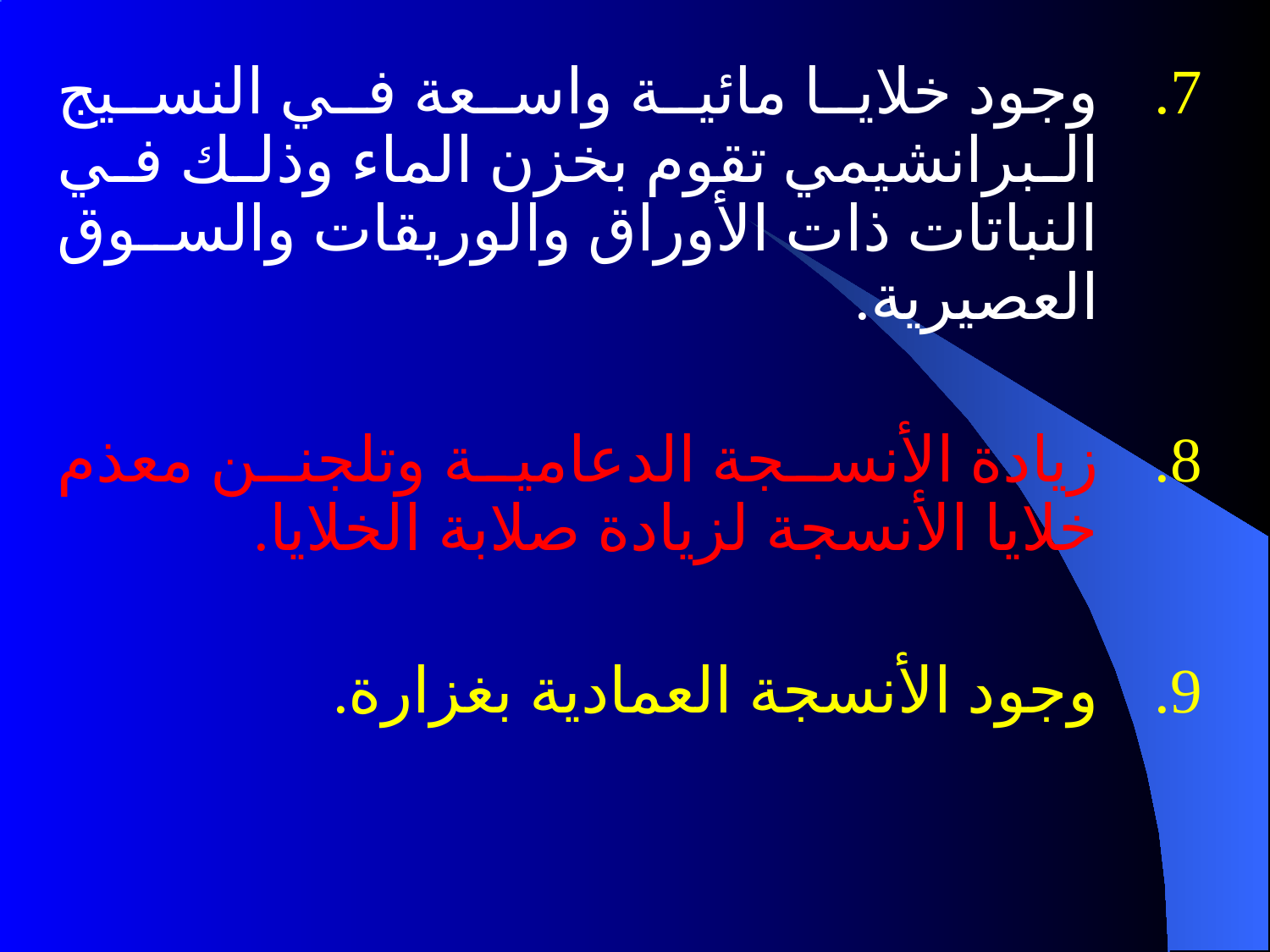

وجود خلايا مائية واسعة في النسيج البرانشيمي تقوم بخزن الماء وذلك في النباتات ذات الأوراق والوريقات والسوق العصيرية.

زيادة الأنسجة الدعامية وتلجنن معذم خلايا الأنسجة لزيادة صلابة الخلايا.

وجود الأنسجة العمادية بغزارة.